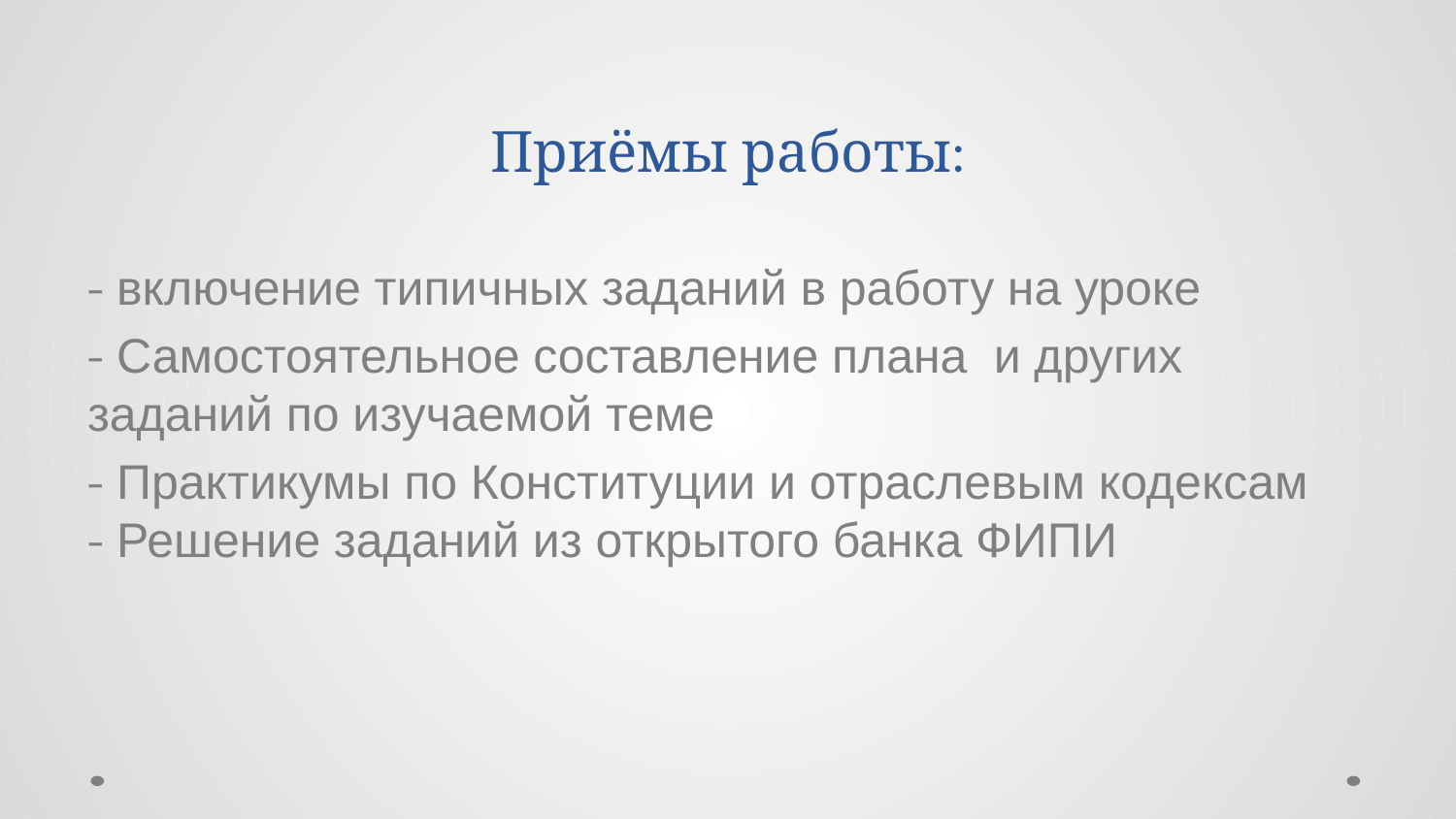

# Приёмы работы:
- включение типичных заданий в работу на уроке
- Самостоятельное составление плана  и других заданий по изучаемой теме
- Практикумы по Конституции и отраслевым кодексам
- Решение заданий из открытого банка ФИПИ